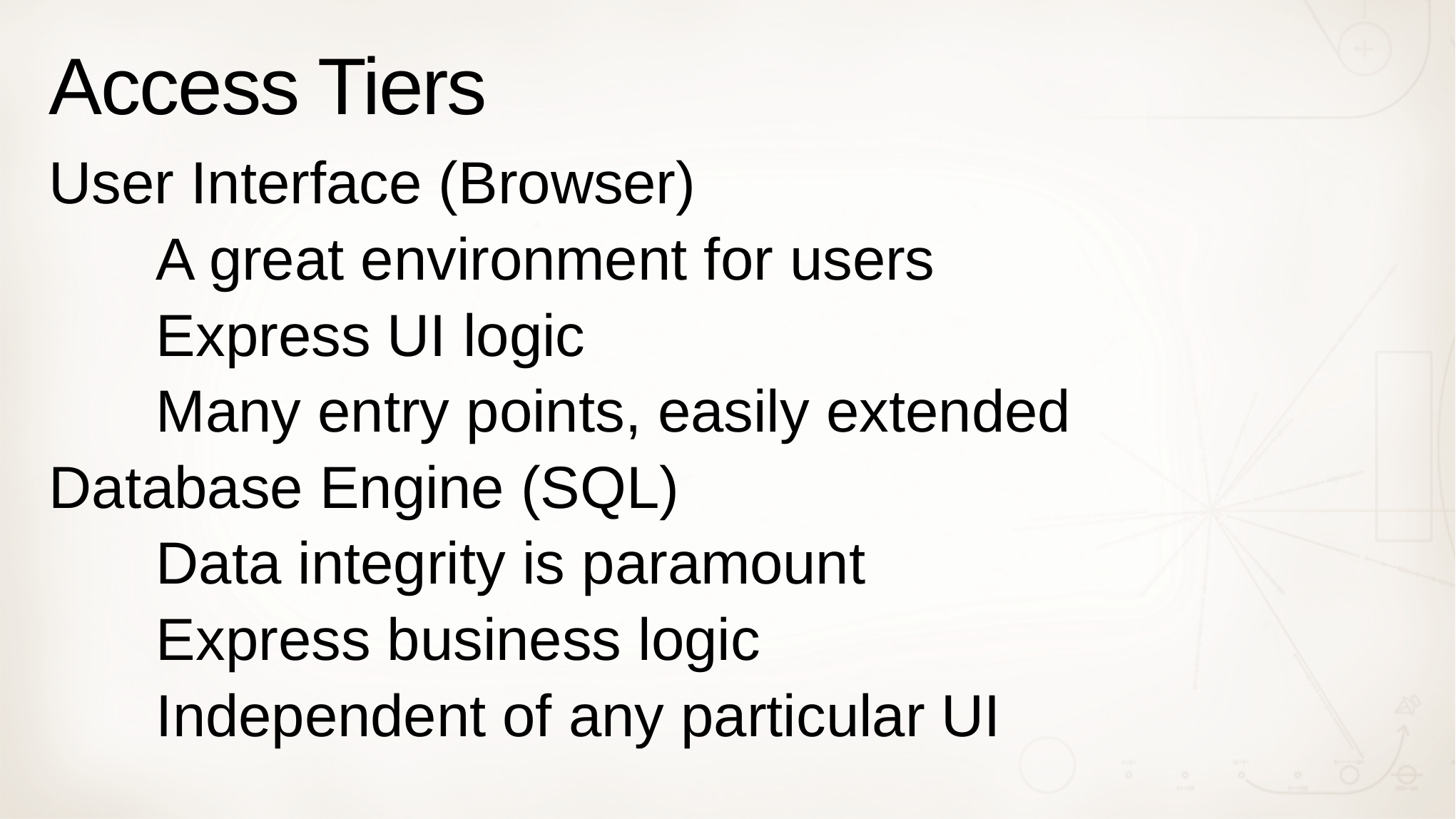

# Access Tiers
User Interface (Browser)
	A great environment for users
	Express UI logic
	Many entry points, easily extended
Database Engine (SQL)
	Data integrity is paramount
	Express business logic
	Independent of any particular UI